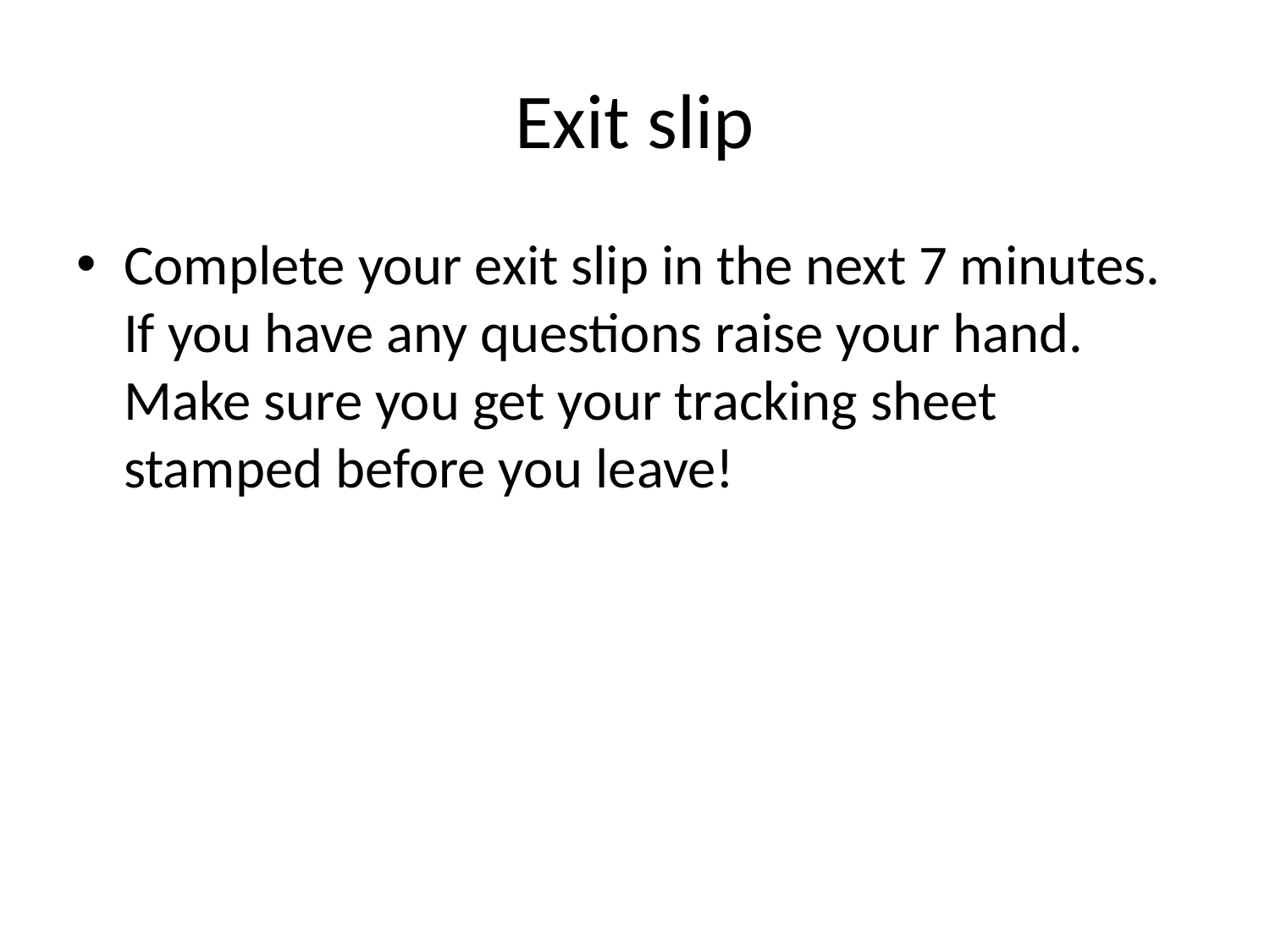

# Exit slip
Complete your exit slip in the next 7 minutes.  If you have any questions raise your hand.  Make sure you get your tracking sheet stamped before you leave!